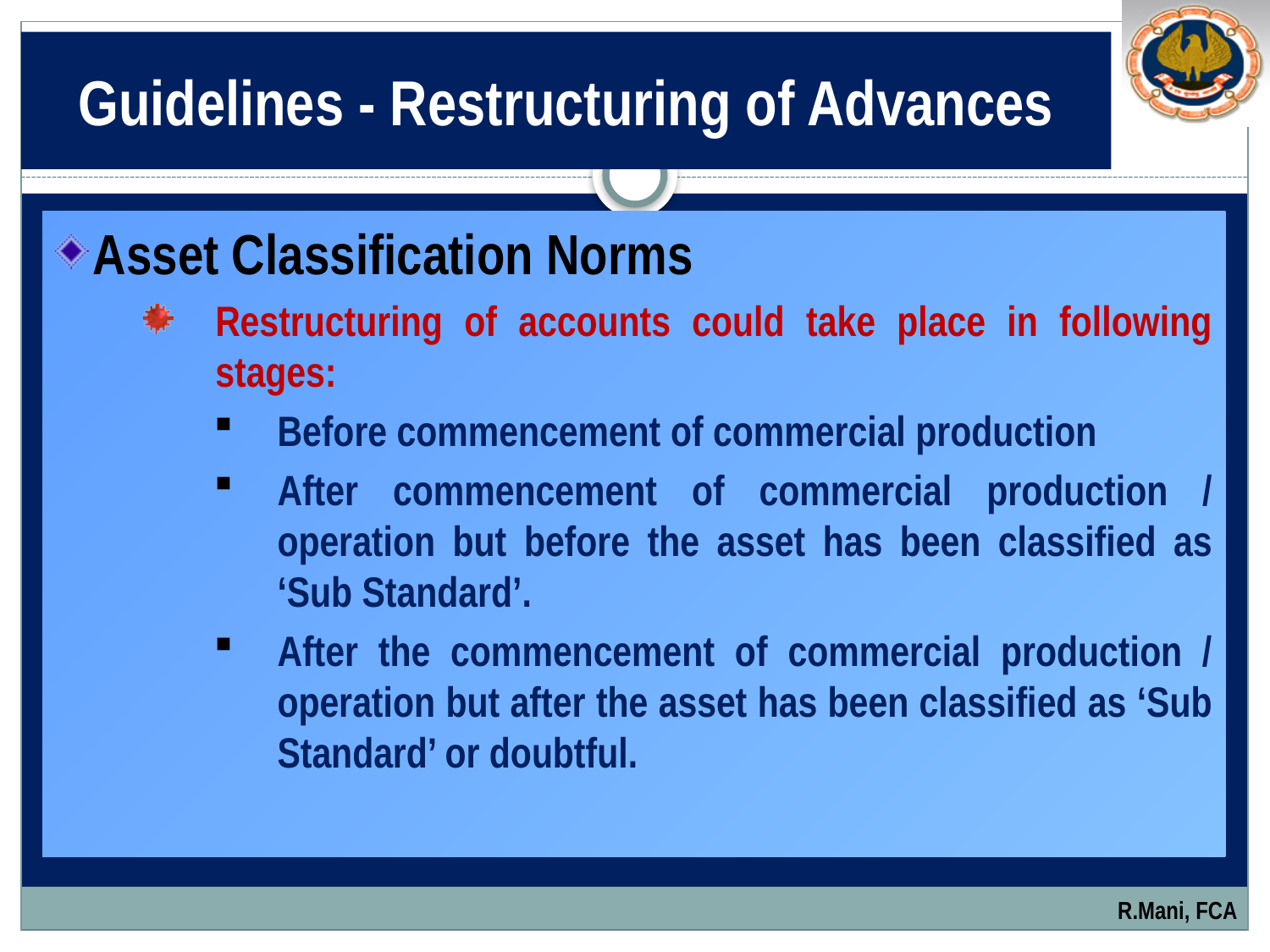

# Guidelines - Restructuring of Advances
Asset Classification Norms
Restructuring of accounts could take place in following stages:
Before commencement of commercial production
After commencement of commercial production / operation but before the asset has been classified as ‘Sub Standard’.
After the commencement of commercial production / operation but after the asset has been classified as ‘Sub Standard’ or doubtful.